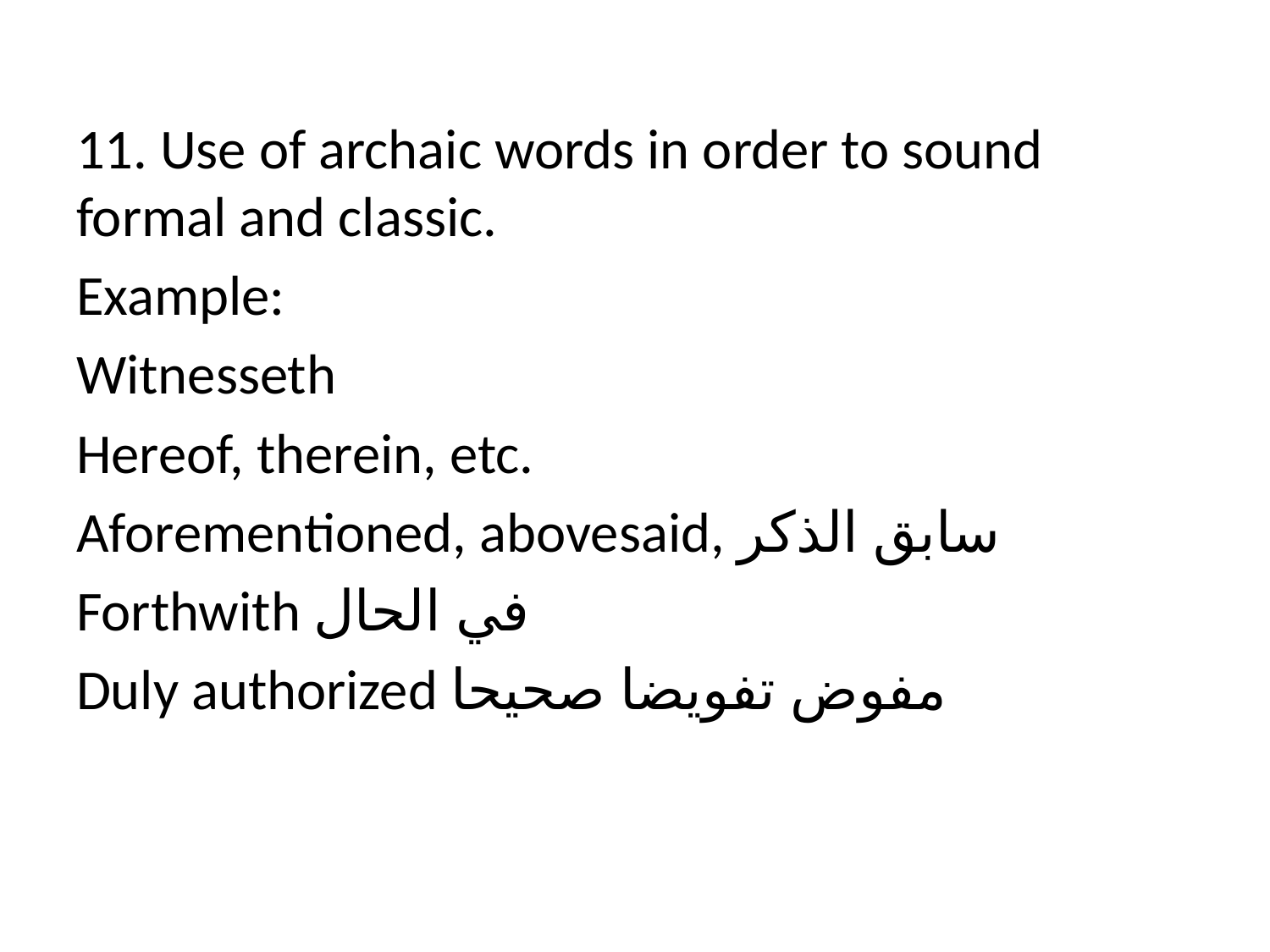

#
11. Use of archaic words in order to sound formal and classic.
Example:
Witnesseth
Hereof, therein, etc.
Aforementioned, abovesaid, سابق الذكر
Forthwith في الحال
Duly authorized مفوض تفويضا صحيحا